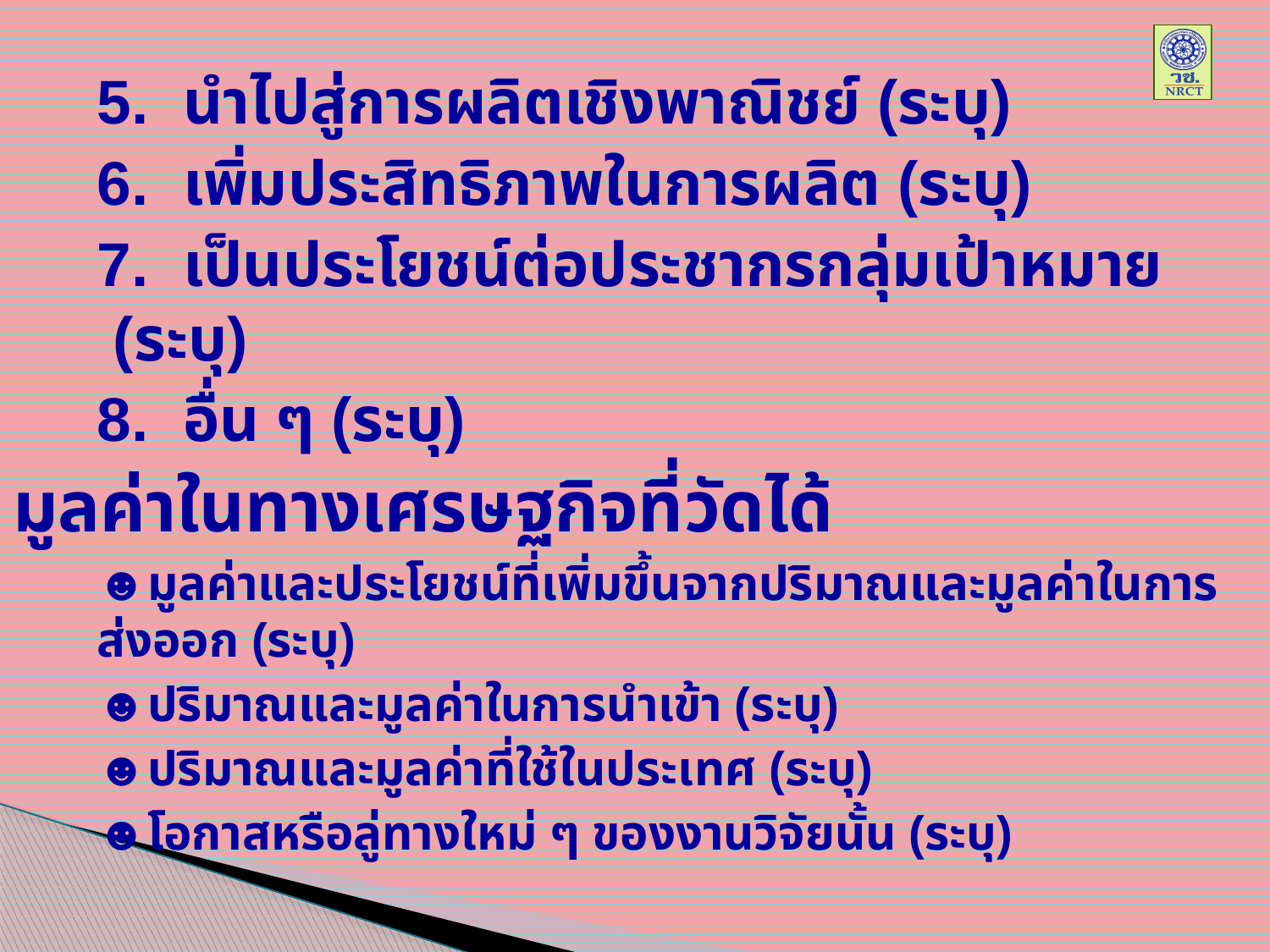

5.  นำไปสู่การผลิตเชิงพาณิชย์ (ระบุ)
	6.  เพิ่มประสิทธิภาพในการผลิต (ระบุ)
	7.  เป็นประโยชน์ต่อประชากรกลุ่มเป้าหมาย (ระบุ)
	8.  อื่น ๆ (ระบุ)
มูลค่าในทางเศรษฐกิจที่วัดได้
	☻มูลค่าและประโยชน์ที่เพิ่มขึ้นจากปริมาณและมูลค่าในการส่งออก (ระบุ)
	☻ปริมาณและมูลค่าในการนำเข้า (ระบุ)
	☻ปริมาณและมูลค่าที่ใช้ในประเทศ (ระบุ)
	☻โอกาสหรือลู่ทางใหม่ ๆ ของงานวิจัยนั้น (ระบุ)